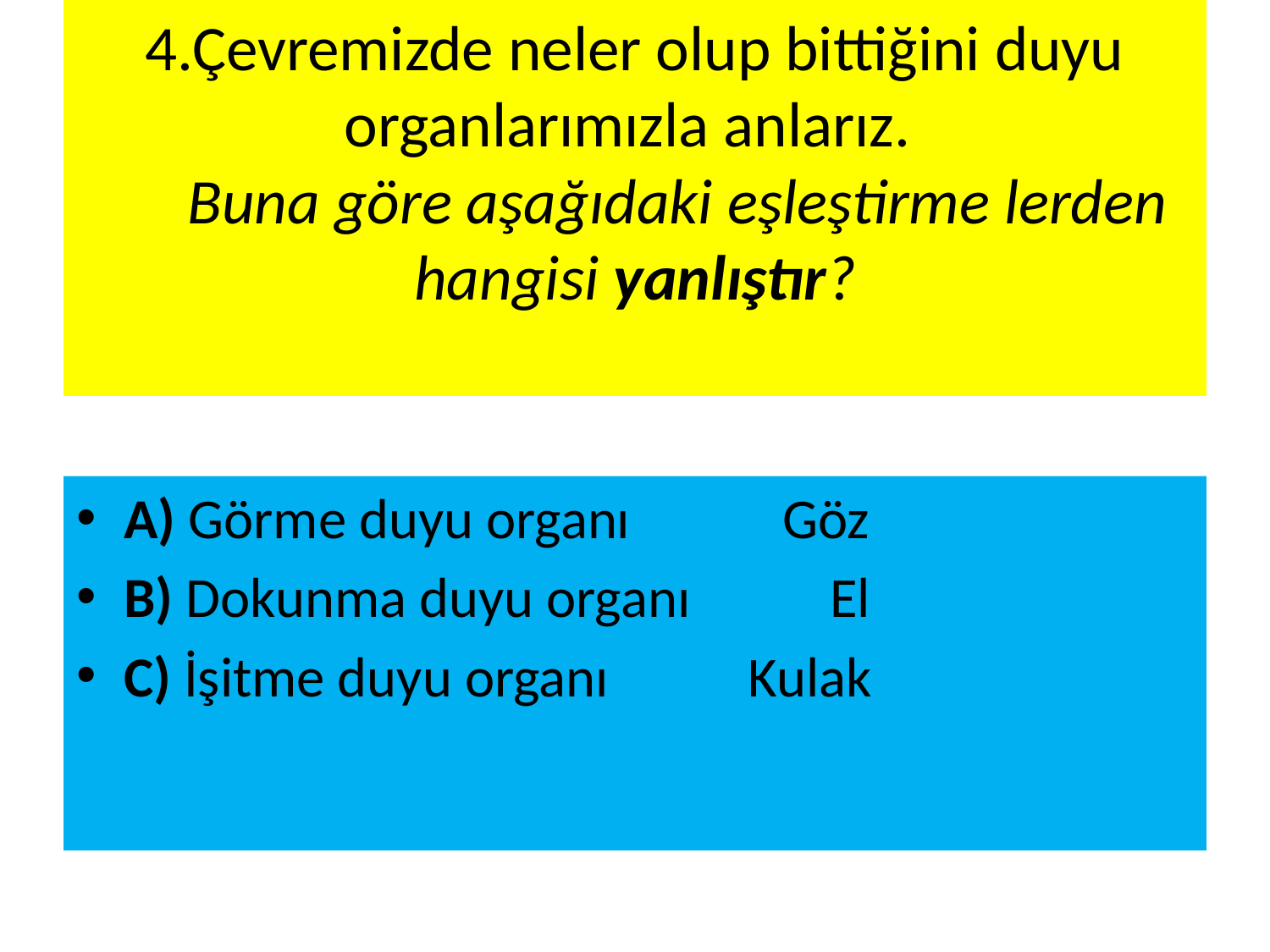

# 4.Çevremizde neler olup bittiğini duyu organlarımızla anlarız. Buna göre aşağıdaki eşleştirme lerden hangisi yanlıştır?
A) Görme duyu organı            Göz
B) Dokunma duyu organı           El
C) İşitme duyu organı           Kulak